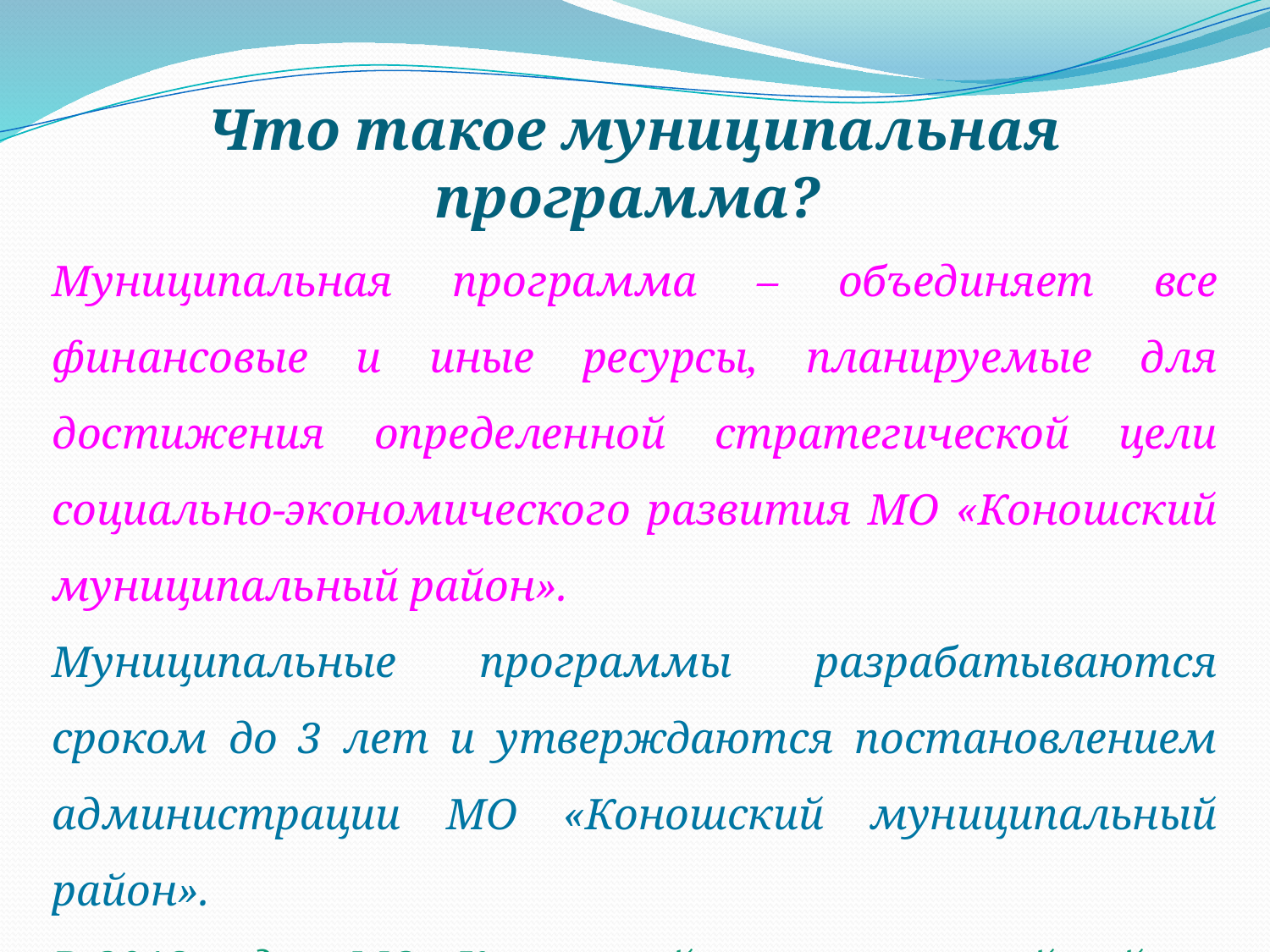

Что такое муниципальная программа?
Муниципальная программа – объединяет все финансовые и иные ресурсы, планируемые для достижения определенной стратегической цели социально-экономического развития МО «Коношский муниципальный район».
Муниципальные программы разрабатываются сроком до 3 лет и утверждаются постановлением администрации МО «Коношский муниципальный район».
В 2018 году в МО «Коношский муниципальный район» осуществлялась реализация мероприятий следующих муниципальных программ: